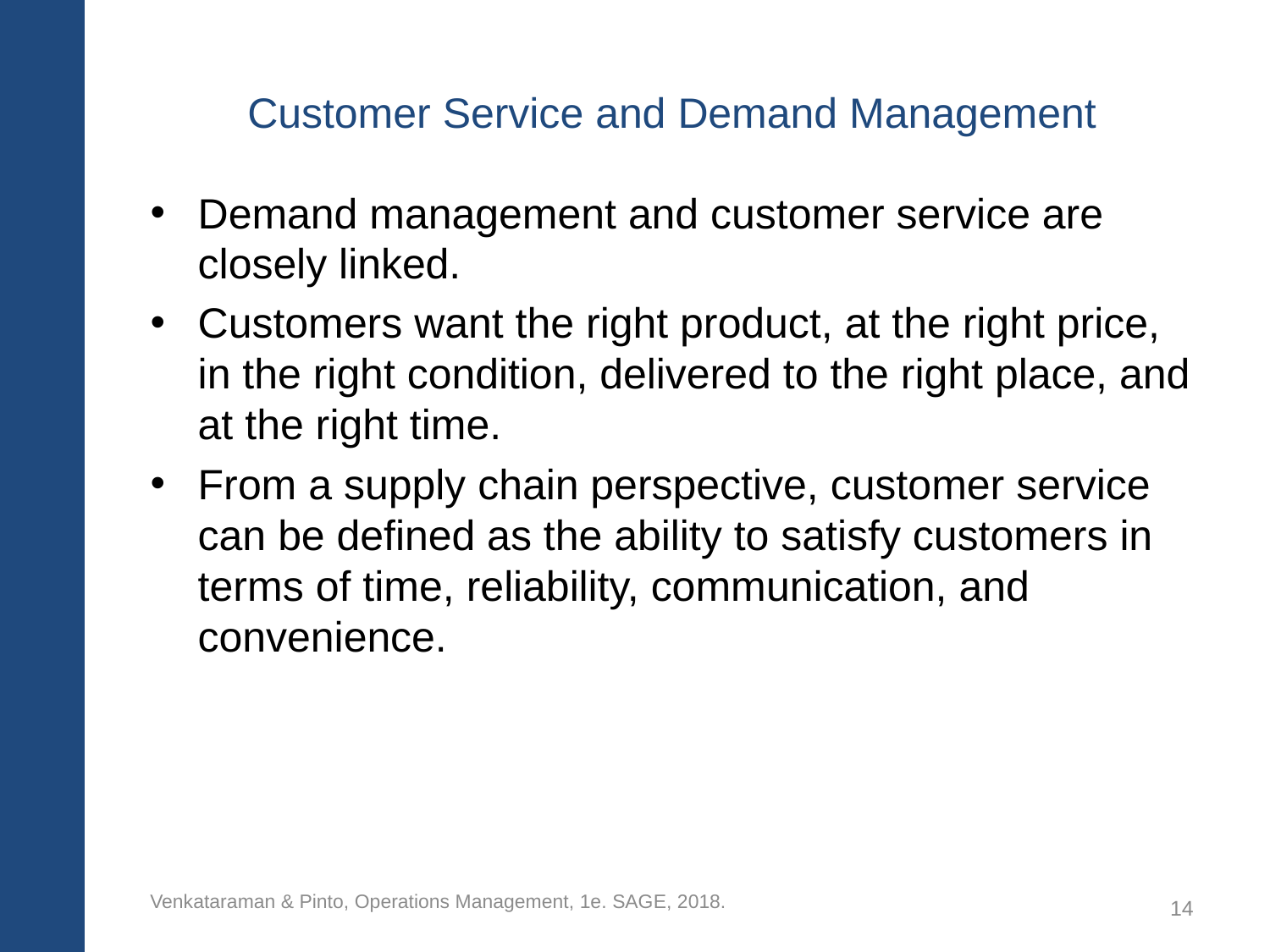

# Customer Service and Demand Management
Demand management and customer service are closely linked.
Customers want the right product, at the right price, in the right condition, delivered to the right place, and at the right time.
From a supply chain perspective, customer service can be defined as the ability to satisfy customers in terms of time, reliability, communication, and convenience.

Venkataraman & Pinto, Operations Management, 1e. SAGE, 2018.
14